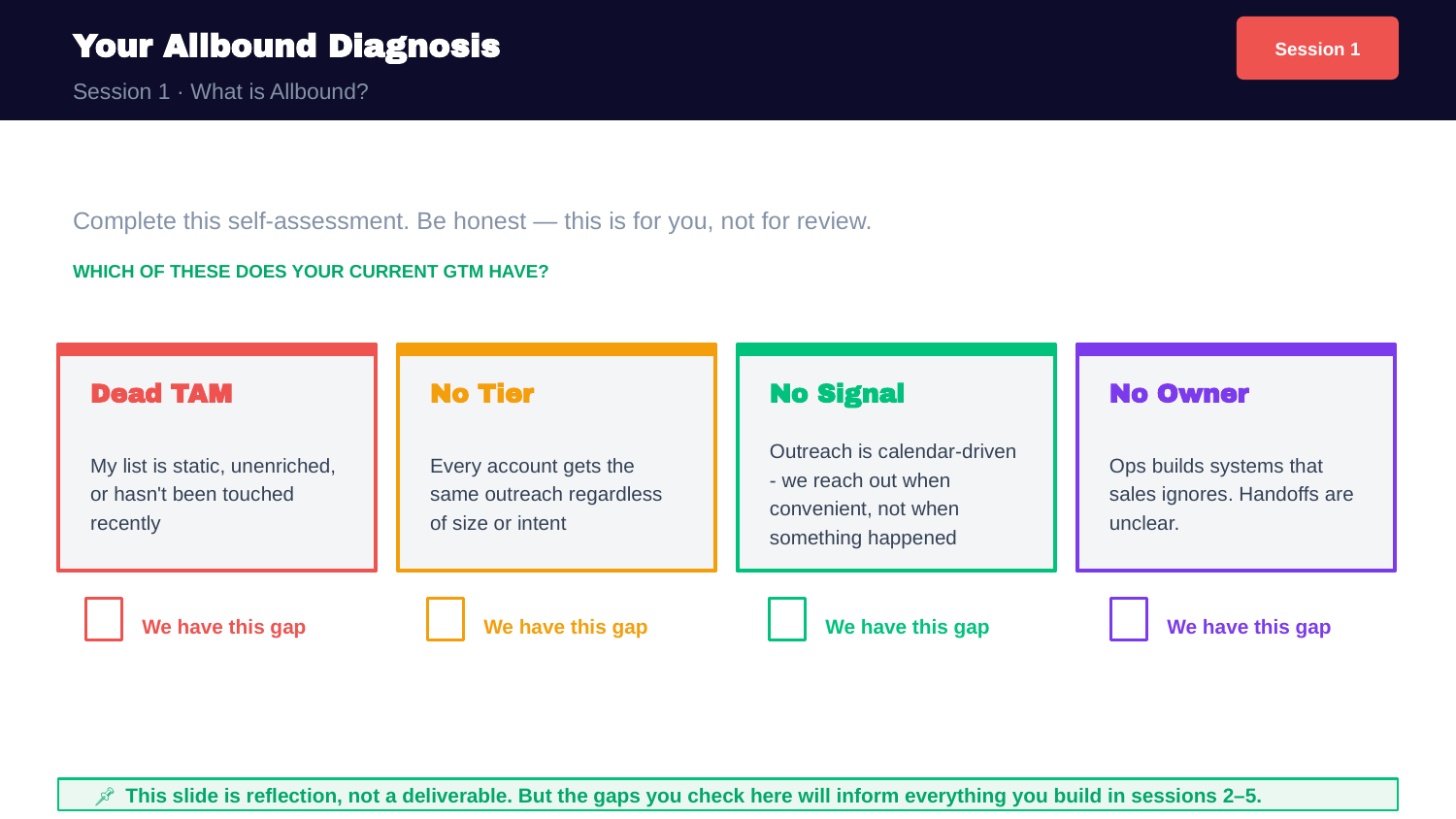

Your Allbound Diagnosis

Session 1
Session 1 · What is Allbound?
Complete this self-assessment. Be honest — this is for you, not for review.
WHICH OF THESE DOES YOUR CURRENT GTM HAVE?

Dead TAM
No Tier
No Signal
No Owner
My list is static, unenriched, or hasn't been touched recently
Every account gets the same outreach regardless of size or intent
Outreach is calendar-driven - we reach out when convenient, not when something happened
Ops builds systems that sales ignores. Handoffs are unclear.

We have this gap
We have this gap
We have this gap
We have this gap

📌  This slide is reflection, not a deliverable. But the gaps you check here will inform everything you build in sessions 2–5.